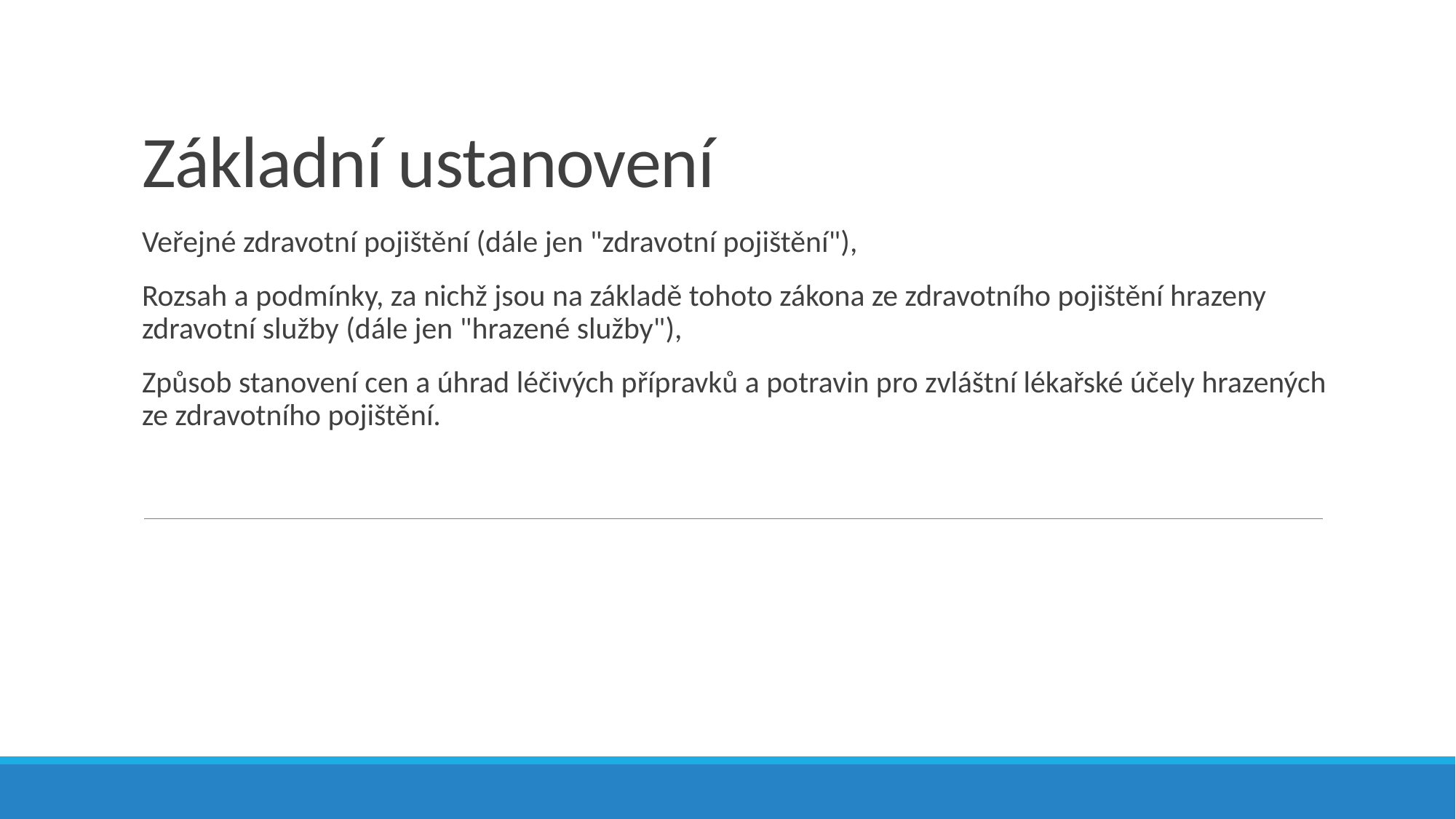

Základní ustanovení
Veřejné zdravotní pojištění (dále jen "zdravotní pojištění"),
Rozsah a podmínky, za nichž jsou na základě tohoto zákona ze zdravotního pojištění hrazeny zdravotní služby (dále jen "hrazené služby"),
Způsob stanovení cen a úhrad léčivých přípravků a potravin pro zvláštní lékařské účely hrazených ze zdravotního pojištění.